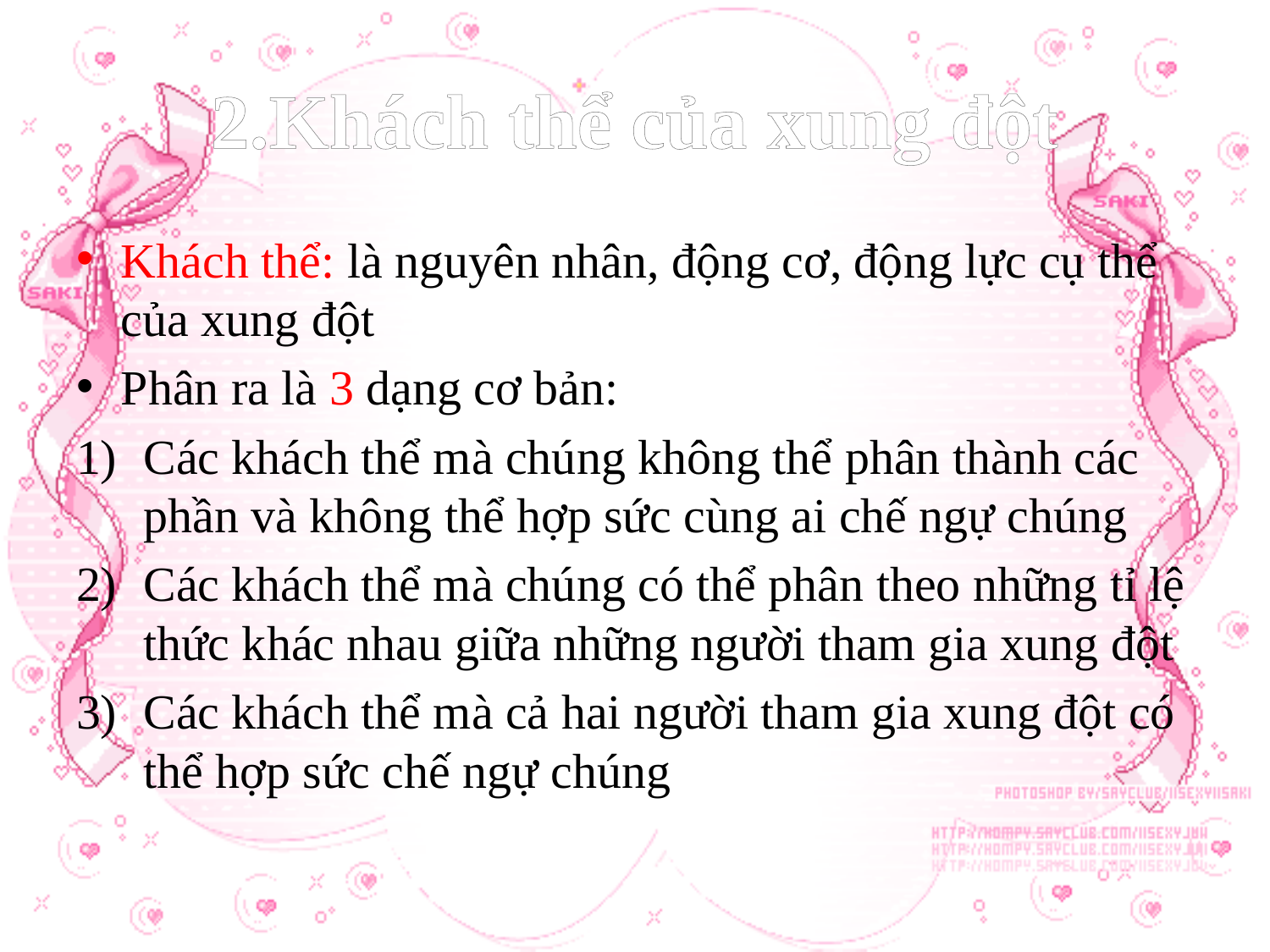

# 2.Khách thể của xung đột
Khách thể: là nguyên nhân, động cơ, động lực cụ thể của xung đột
Phân ra là 3 dạng cơ bản:
Các khách thể mà chúng không thể phân thành các phần và không thể hợp sức cùng ai chế ngự chúng
Các khách thể mà chúng có thể phân theo những tỉ lệ thức khác nhau giữa những người tham gia xung đột
Các khách thể mà cả hai người tham gia xung đột có thể hợp sức chế ngự chúng